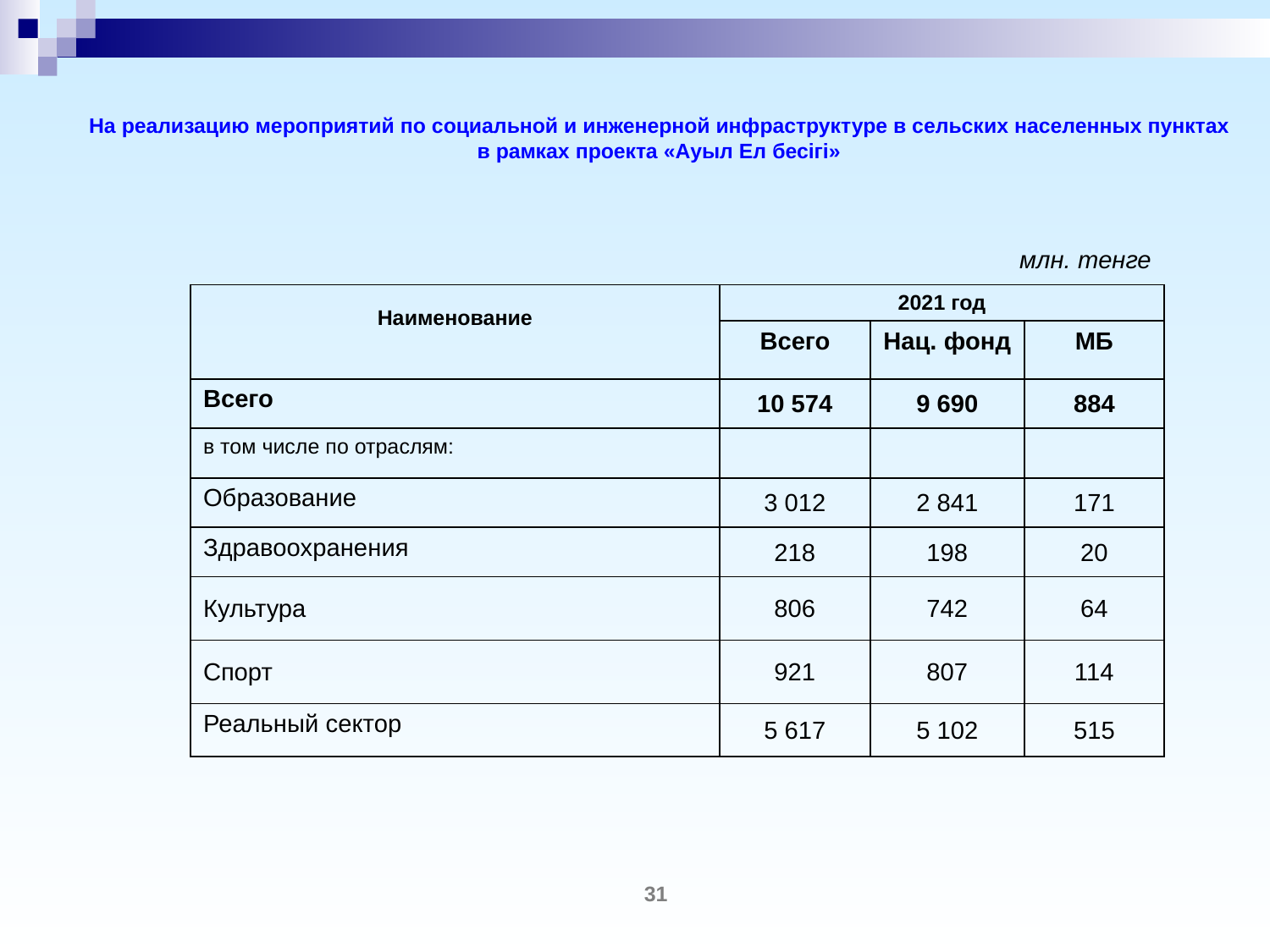

# На реализацию мероприятий по социальной и инженерной инфраструктуре в сельских населенных пунктах в рамках проекта «Ауыл Ел бесігі»
|  |  |  |  | млн. тенге |  |
| --- | --- | --- | --- | --- | --- |
| Наименование | 2021 год |  |  |  |  |
|  | Всего |  | Нац. фонд |  | МБ |
| Всего | 10 574 |  | 9 690 |  | 884 |
| в том числе по отраслям: |  |  |  |  |  |
| Образование | 3 012 |  | 2 841 |  | 171 |
| Здравоохранения | 218 |  | 198 |  | 20 |
| Культура | 806 |  | 742 |  | 64 |
| Спорт | 921 |  | 807 |  | 114 |
| Реальный сектор | 5 617 |  | 5 102 |  | 515 |
31